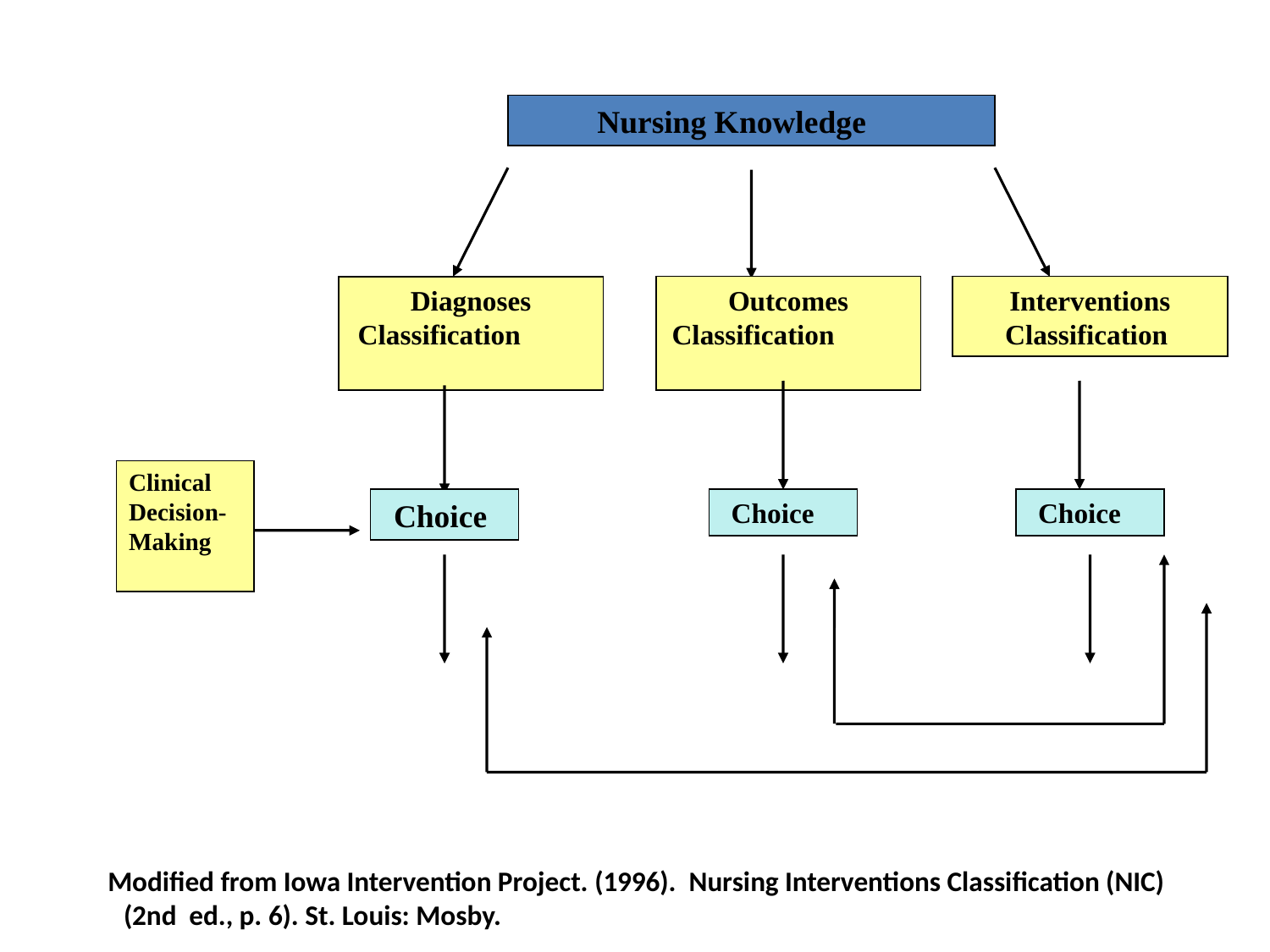

Nursing Knowledge

Outcomes
Classification
Interventions
Classification
Diagnoses Classification

Clinical Decision-Making
Choice
Choice
Choice

Modified from Iowa Intervention Project. (1996).  Nursing Interventions Classification (NIC) (2nd  ed., p. 6). St. Louis: Mosby.